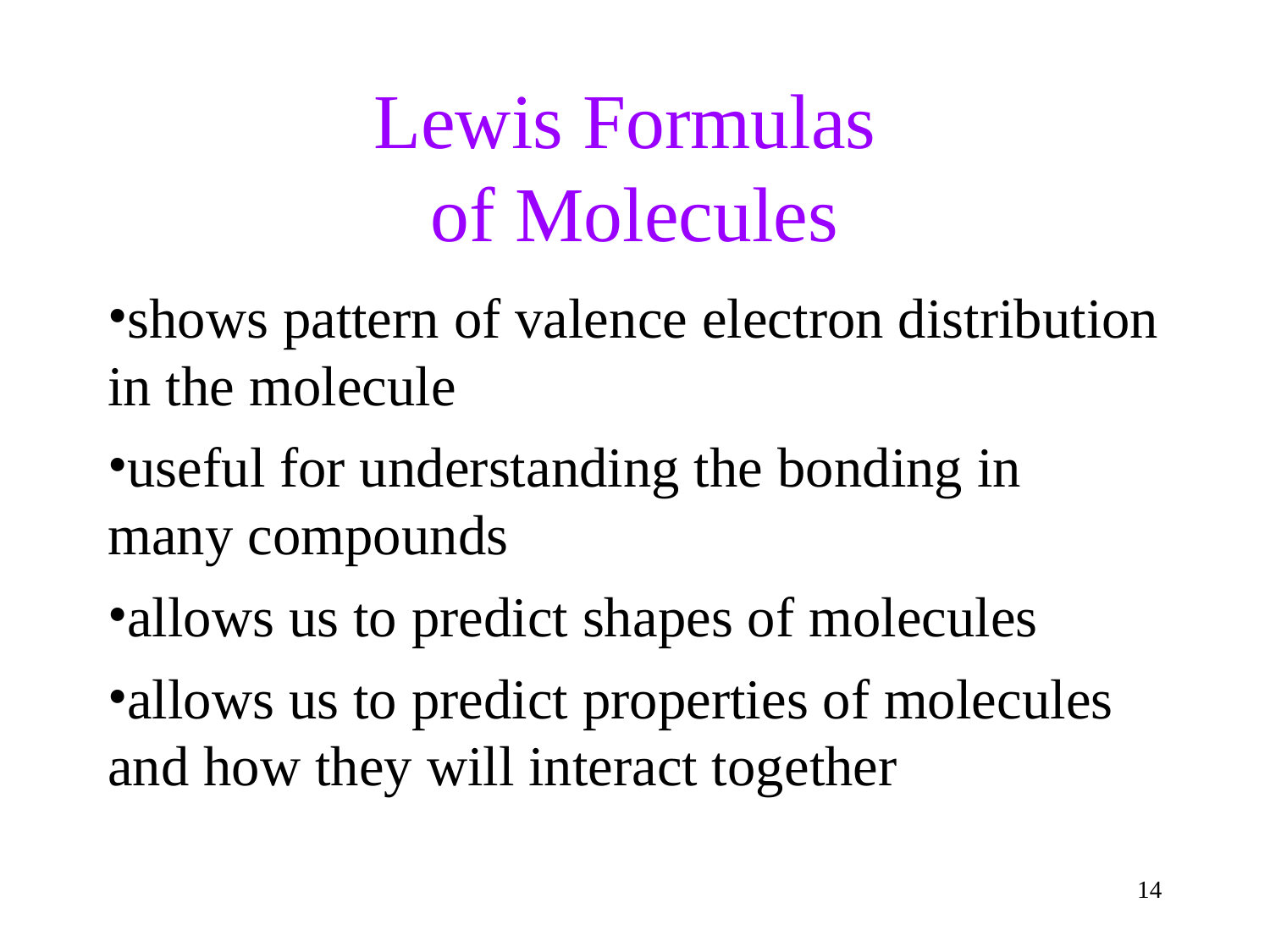

Lewis Formulas
of Molecules
shows pattern of valence electron distribution in the molecule
useful for understanding the bonding in many compounds
allows us to predict shapes of molecules
allows us to predict properties of molecules and how they will interact together
14